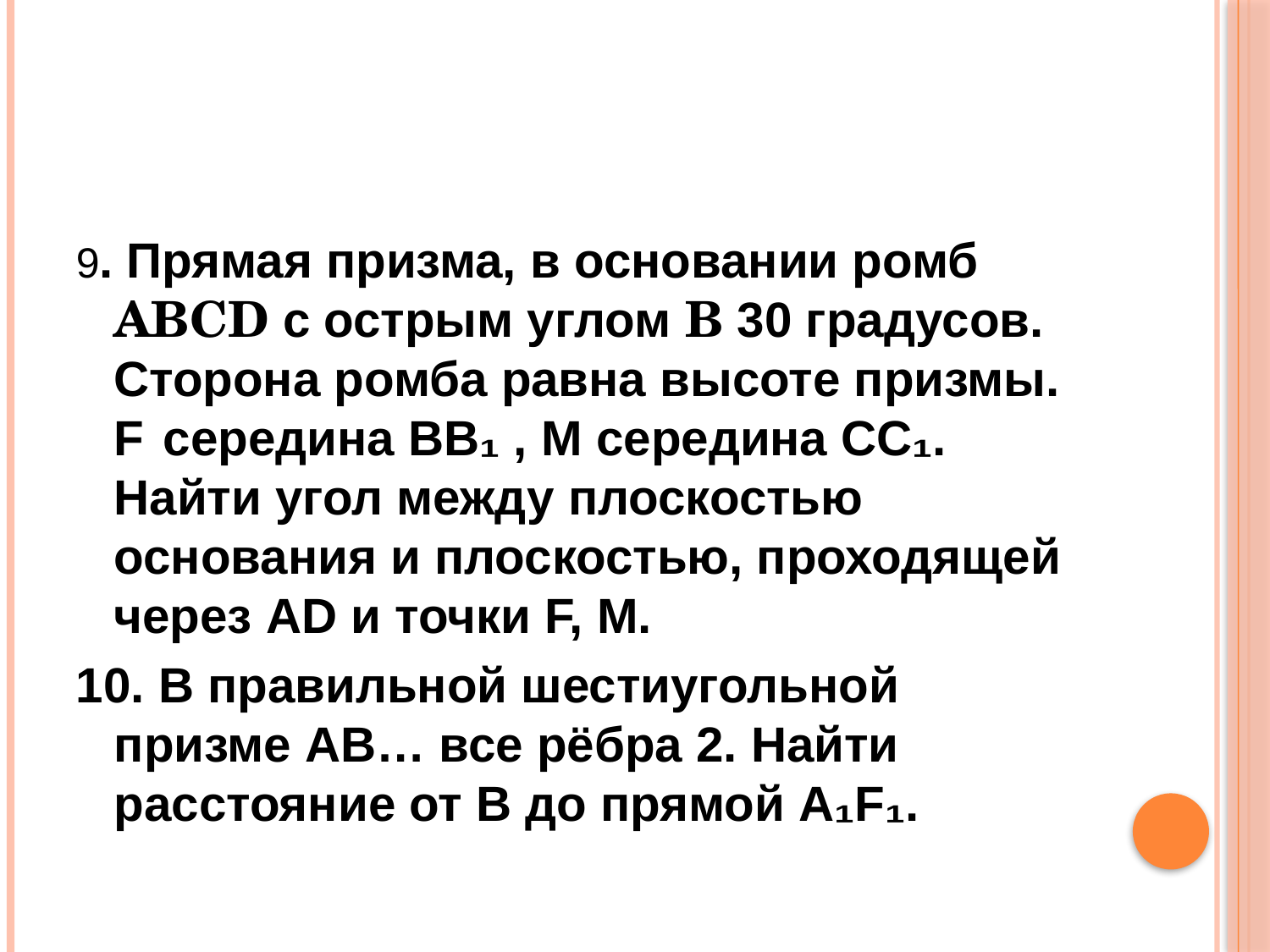

#
9. Прямая призма, в основании ромб ABCD с острым углом B 30 градусов. Сторона ромба равна высоте призмы. F середина ВВ₁ , M середина СС₁. Найти угол между плоскостью основания и плоскостью, проходящей через АD и точки F, M.
10. В правильной шестиугольной призме АВ… все рёбра 2. Найти расстояние от В до прямой A₁F₁.